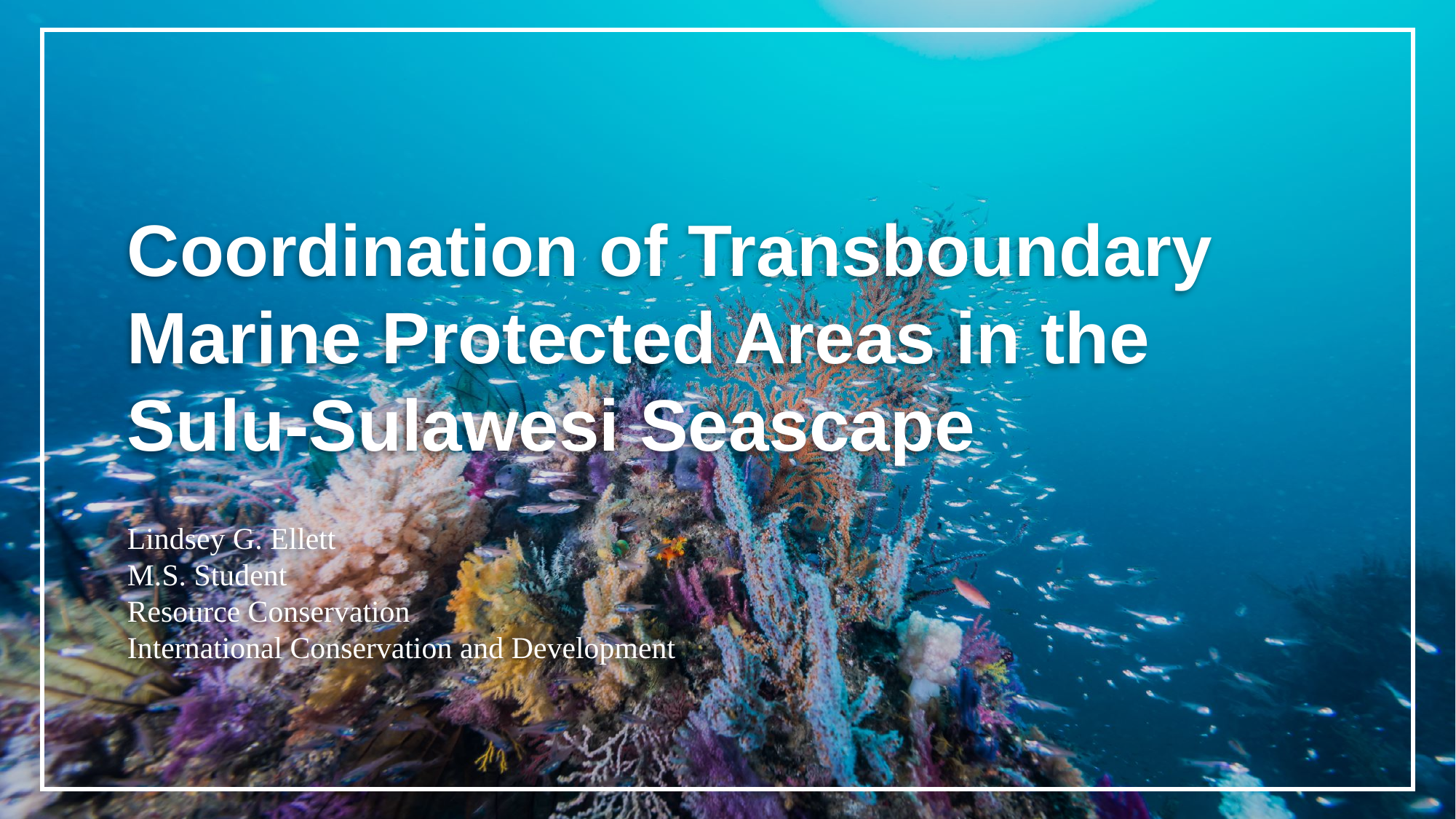

# Coordination of Transboundary Marine Protected Areas in the Sulu-Sulawesi Seascape
Lindsey G. Ellett
M.S. Student
Resource Conservation
International Conservation and Development